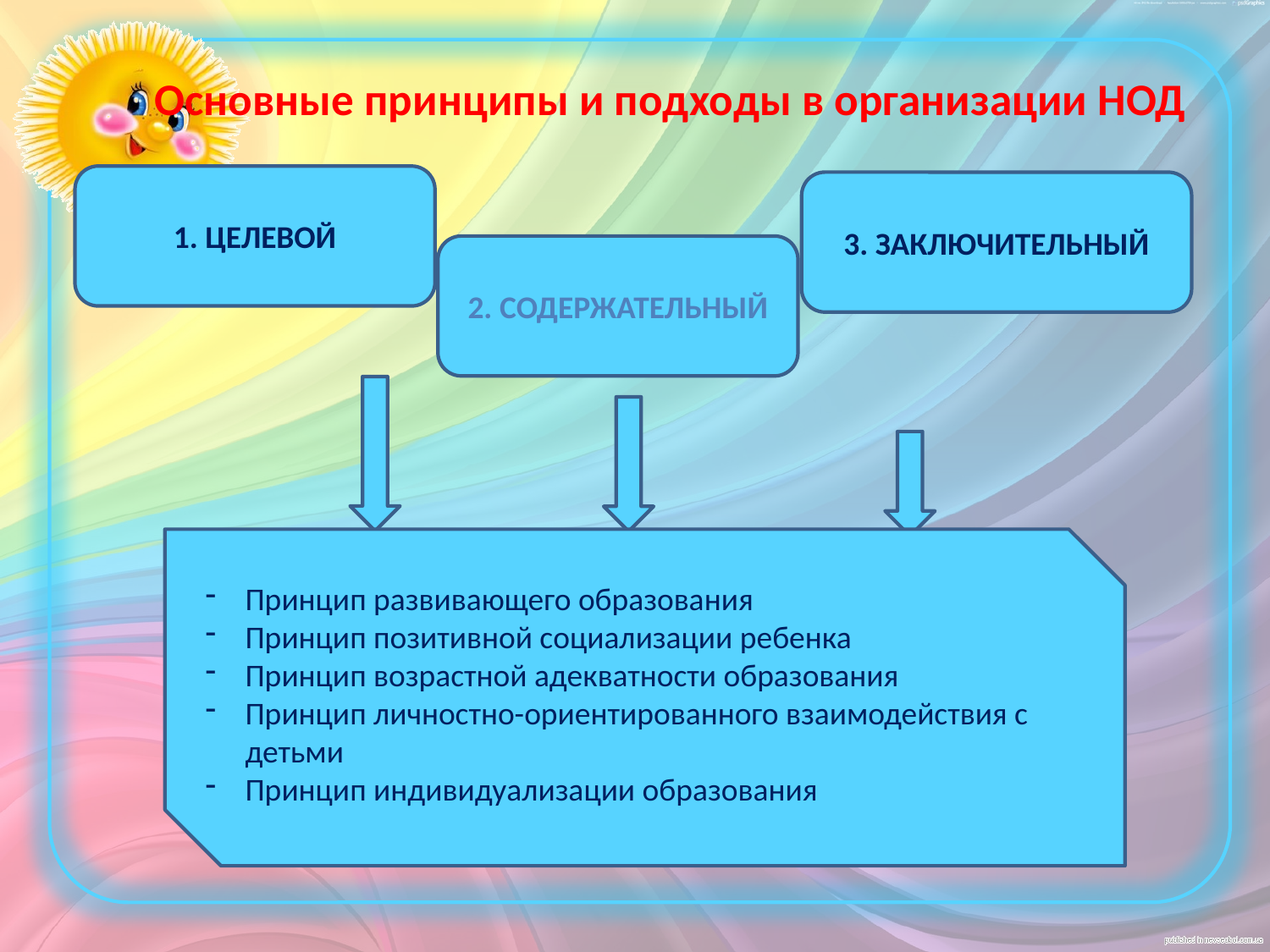

# Основные принципы и подходы в организации НОД

1. Целевой
3. заключительный
2. Содержательный

Принцип развивающего образования
Принцип позитивной социализации ребенка
Принцип возрастной адекватности образования
Принцип личностно-ориентированного взаимодействия с детьми
Принцип индивидуализации образования